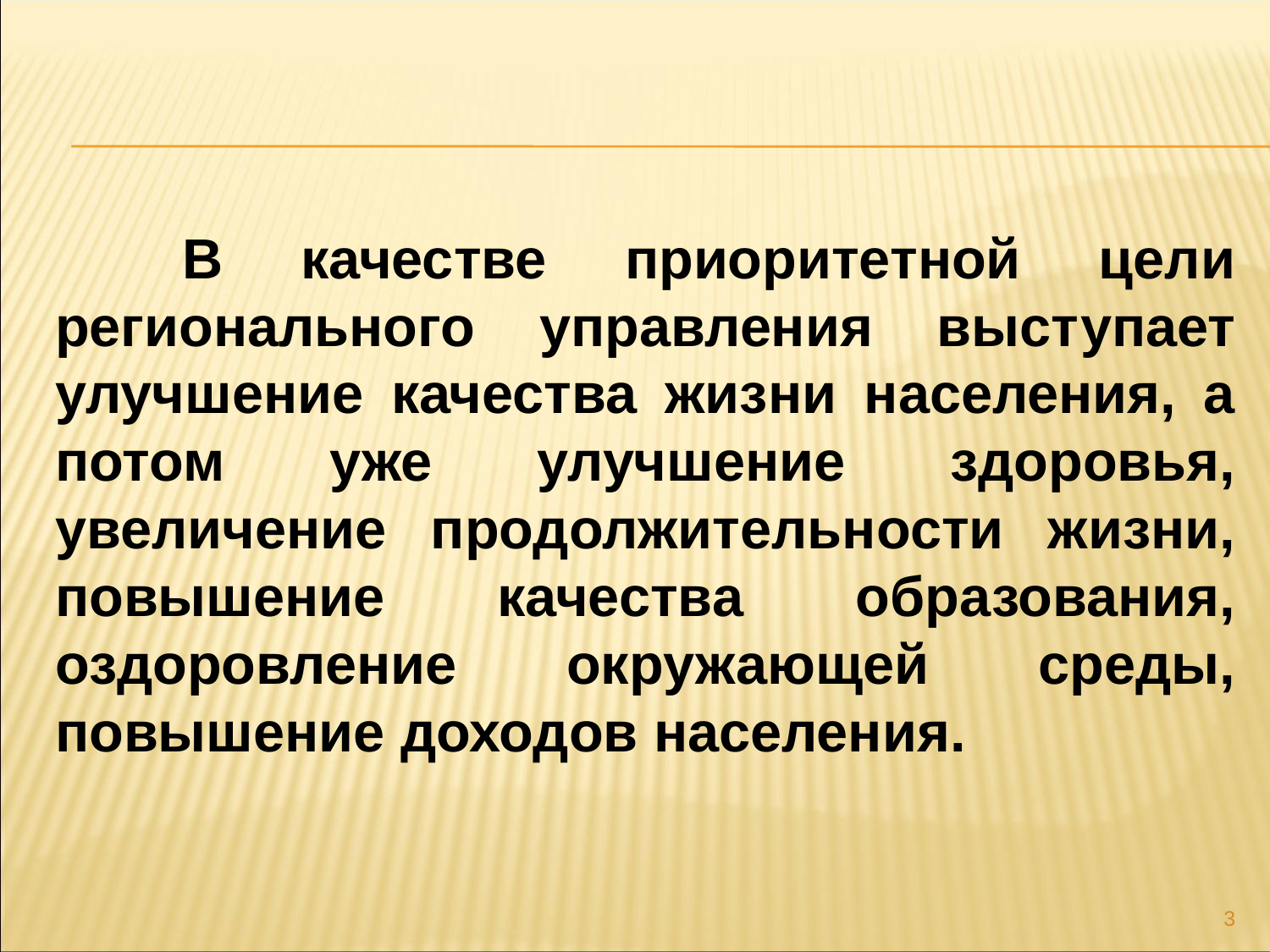

В качестве приоритетной цели регионального управления выступает улучшение качества жизни населения, а потом уже улучшение здоровья, увеличение продолжительности жизни, повышение качества образования, оздоровление окружающей среды, повышение доходов населения.

3